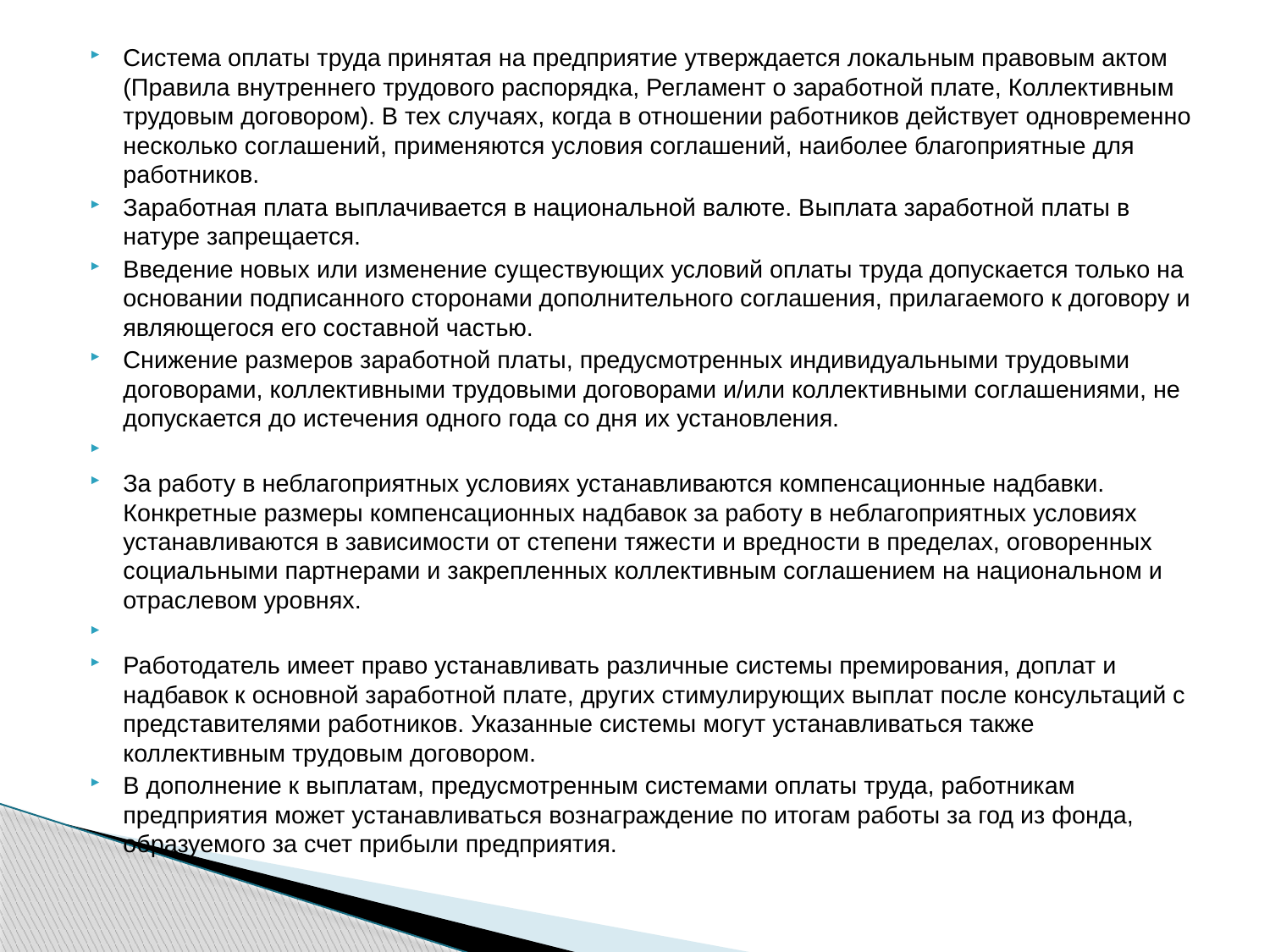

Система оплаты труда принятая на предприятие утверждается локальным правовым актом (Правила внутреннего трудового распорядка, Регламент о заработной плате, Коллективным трудовым договором). В тех случаях, когда в отношении работников действует одновременно несколько соглашений, применяются условия соглашений, наиболее благоприятные для работников.
Заработная плата выплачивается в национальной валюте. Выплата заработной платы в натуре запрещается.
Введение новых или изменение существующих условий оплаты труда допускается только на основании подписанного сторонами дополнительного соглашения, прилагаемого к договору и являющегося его составной частью.
Снижение размеров заработной платы, предусмотренных индивидуальными трудовыми договорами, коллективными трудовыми договорами и/или коллективными соглашениями, не допускается до истечения одного года со дня их установления.

За работу в неблагоприятных условиях устанавливаются компенсационные надбавки. Конкретные размеры компенсационных надбавок за работу в неблагоприятных условиях устанавливаются в зависимости от степени тяжести и вредности в пределах, оговоренных социальными партнерами и закрепленных коллективным соглашением на национальном и отраслевом уровнях.

Работодатель имеет право устанавливать различные системы премирования, доплат и надбавок к основной заработной плате, других стимулирующих выплат после консультаций с представителями работников. Указанные системы могут устанавливаться также коллективным трудовым договором.
В дополнение к выплатам, предусмотренным системами оплаты труда, работникам предприятия может устанавливаться вознаграждение по итогам работы за год из фонда, образуемого за счет прибыли предприятия.